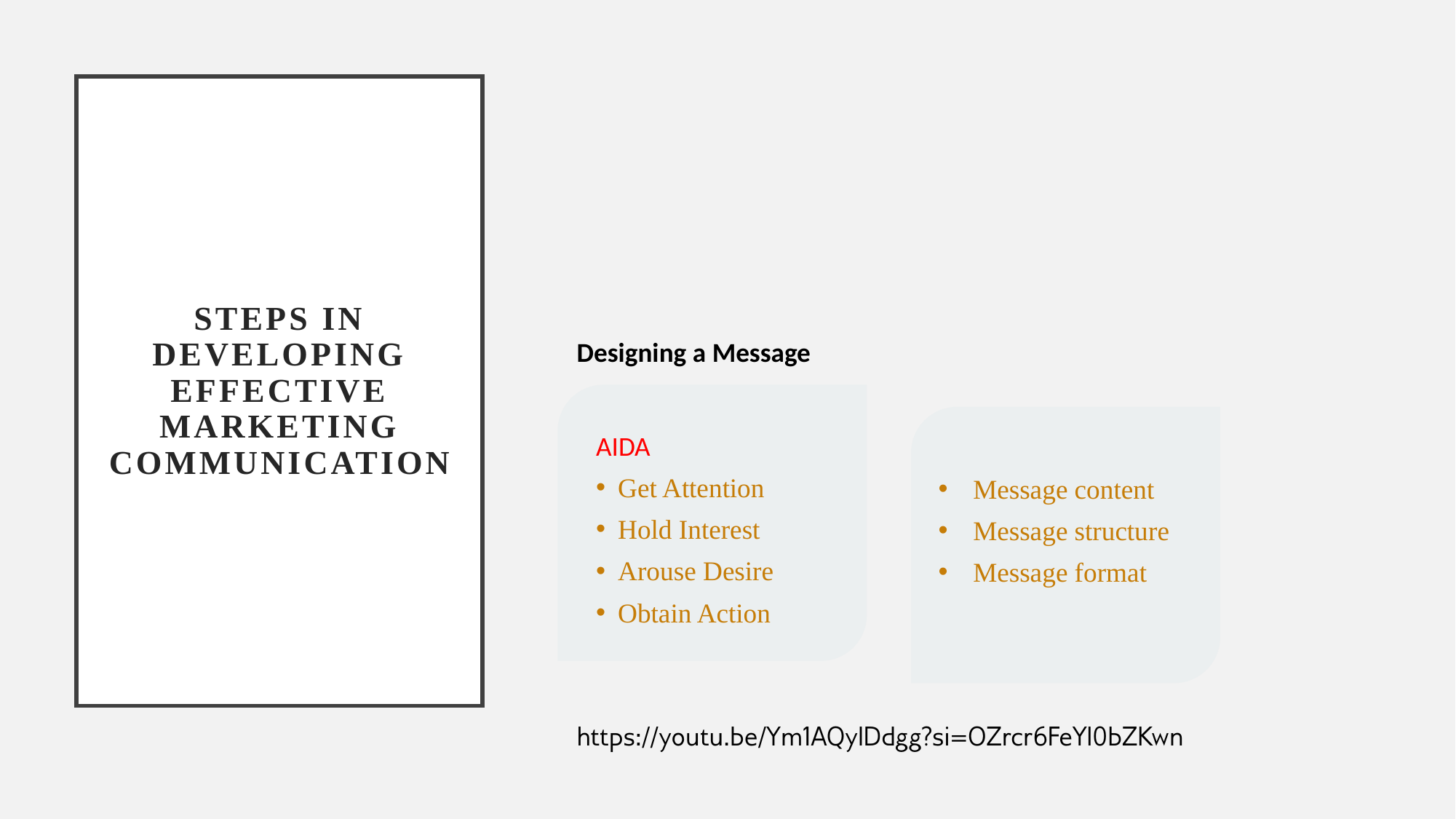

# Steps in Developing Effective Marketing Communication

Designing a Message

AIDA
Get Attention
Hold Interest
Arouse Desire
Obtain Action
Message content
Message structure
Message format
https://youtu.be/Ym1AQyIDdgg?si=OZrcr6FeYl0bZKwn